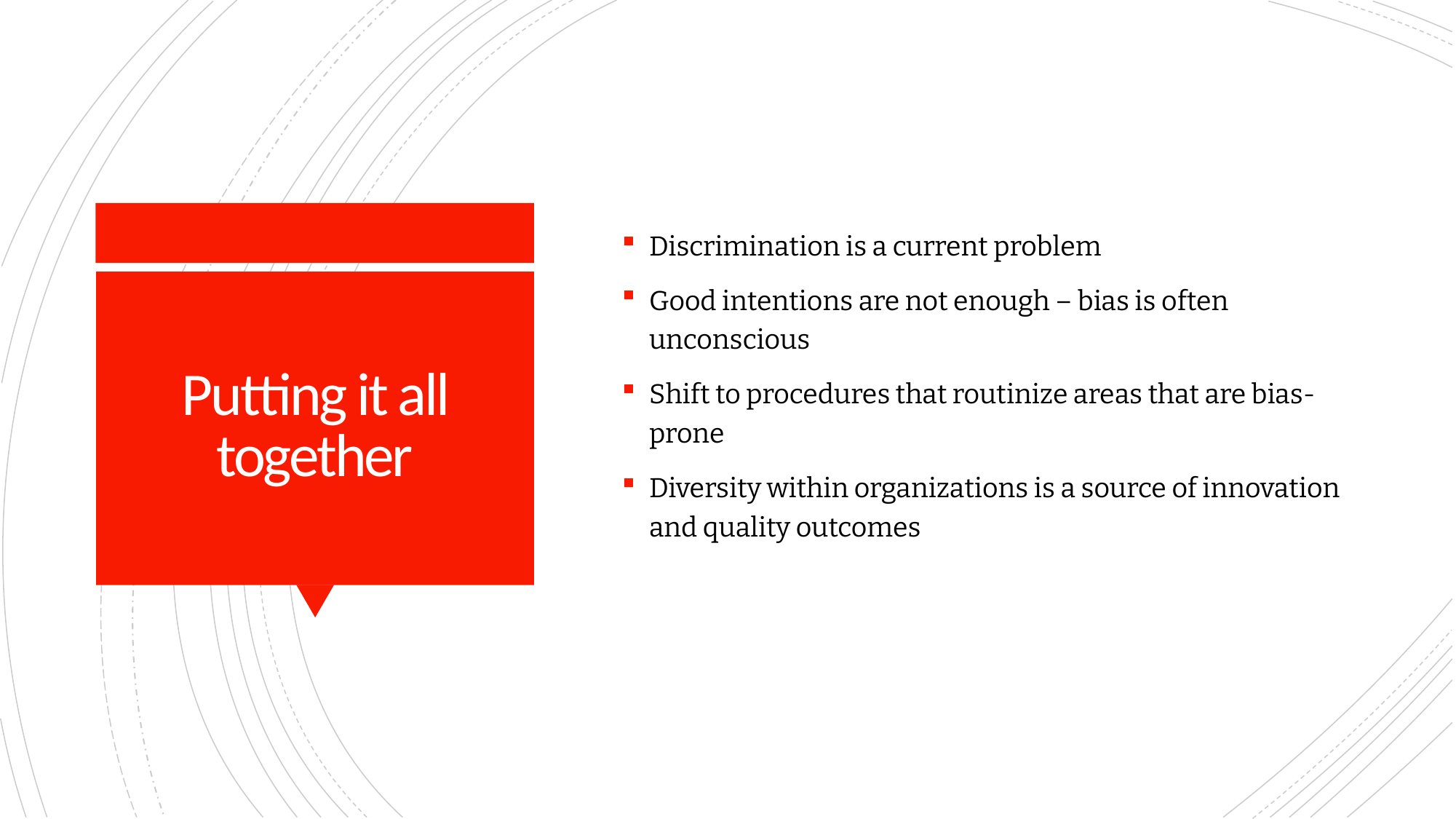

Discrimination is a current problem
Good intentions are not enough – bias is often unconscious
Shift to procedures that routinize areas that are bias-prone
Diversity within organizations is a source of innovation and quality outcomes

# Putting it all together